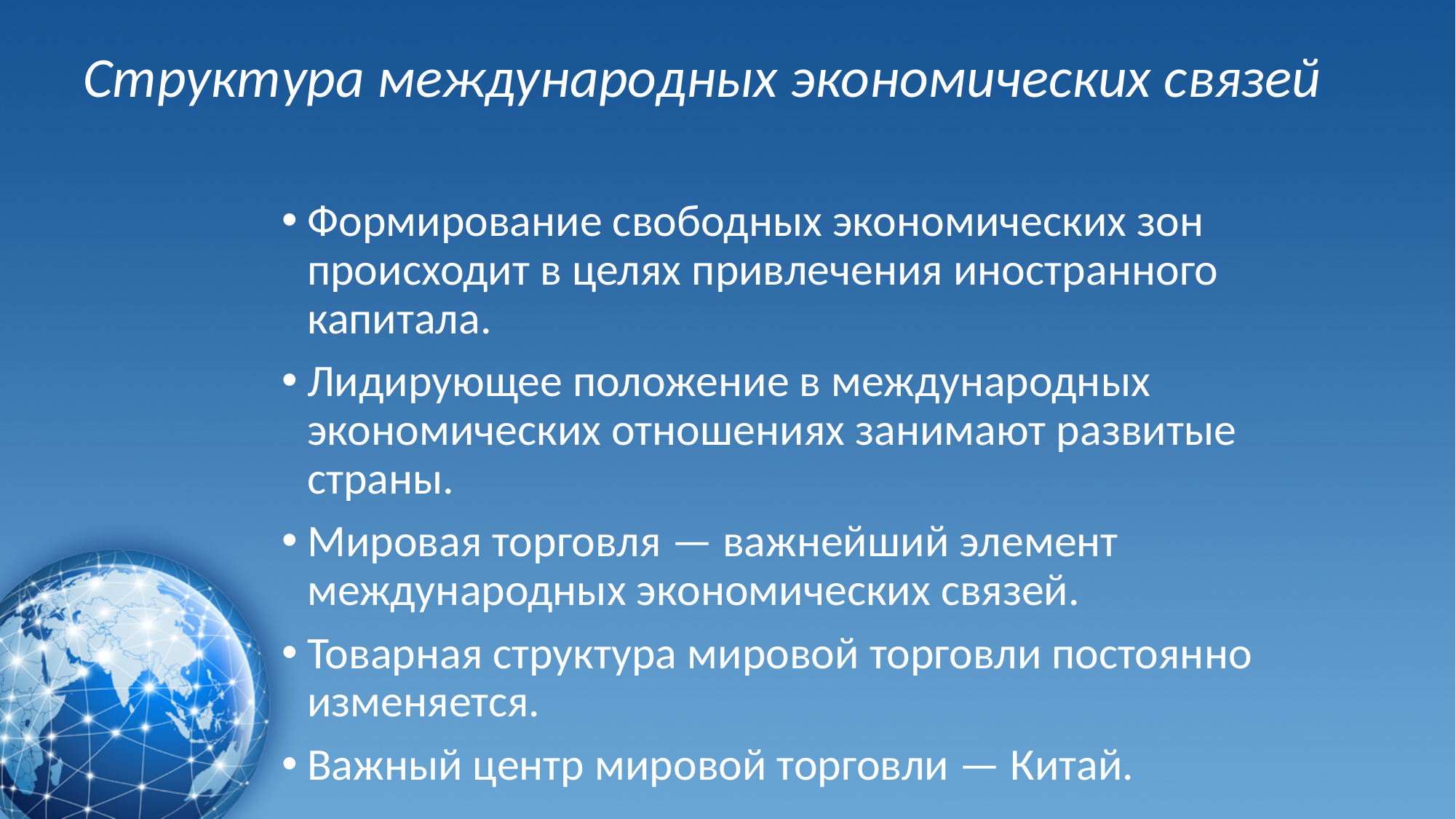

# Структура международных экономических связей
Формирование свободных экономических зон происходит в целях привлечения иностранного капитала.
Лидирующее положение в международных экономических отношениях занимают развитые страны.
Мировая торговля — важнейший элемент международных экономических связей.
Товарная структура мировой торговли постоянно изменяется.
Важный центр мировой торговли — Китай.